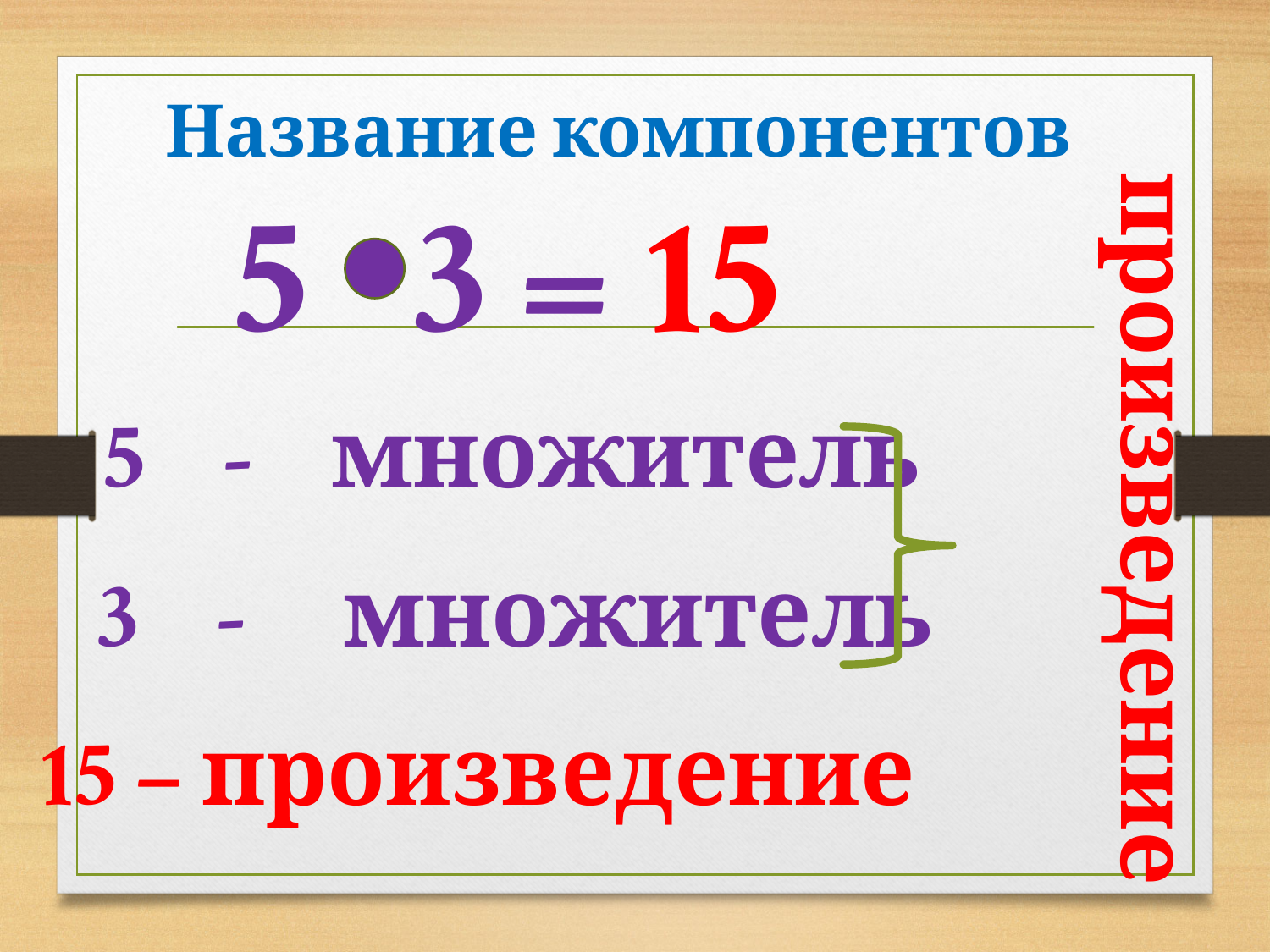

# Название компонентов
5   3 = 15

   5    -    множитель

произведение
  3    -     множитель
15 – произведение